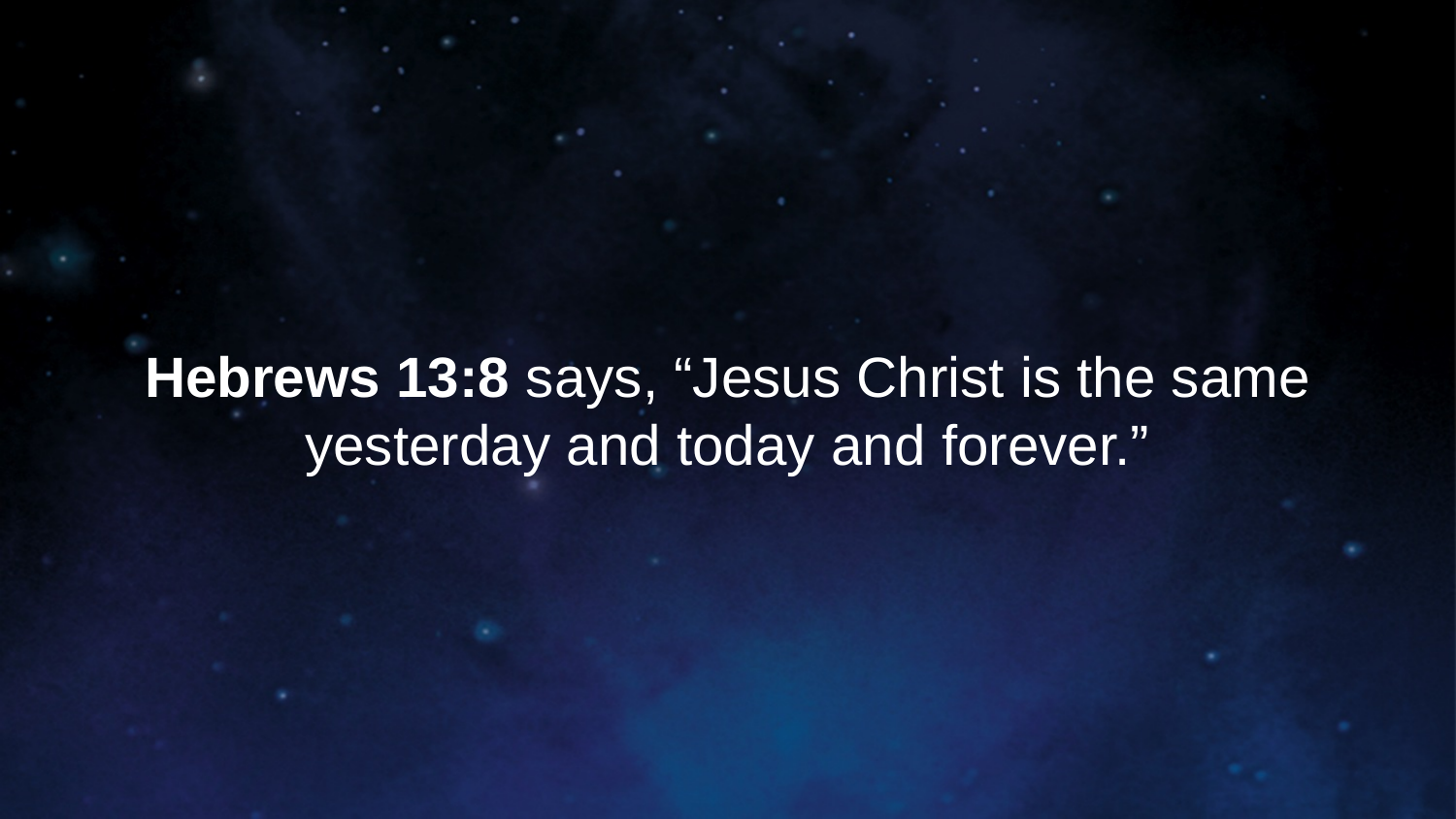

# Hebrews 13:8 says, “Jesus Christ is the same yesterday and today and forever.”